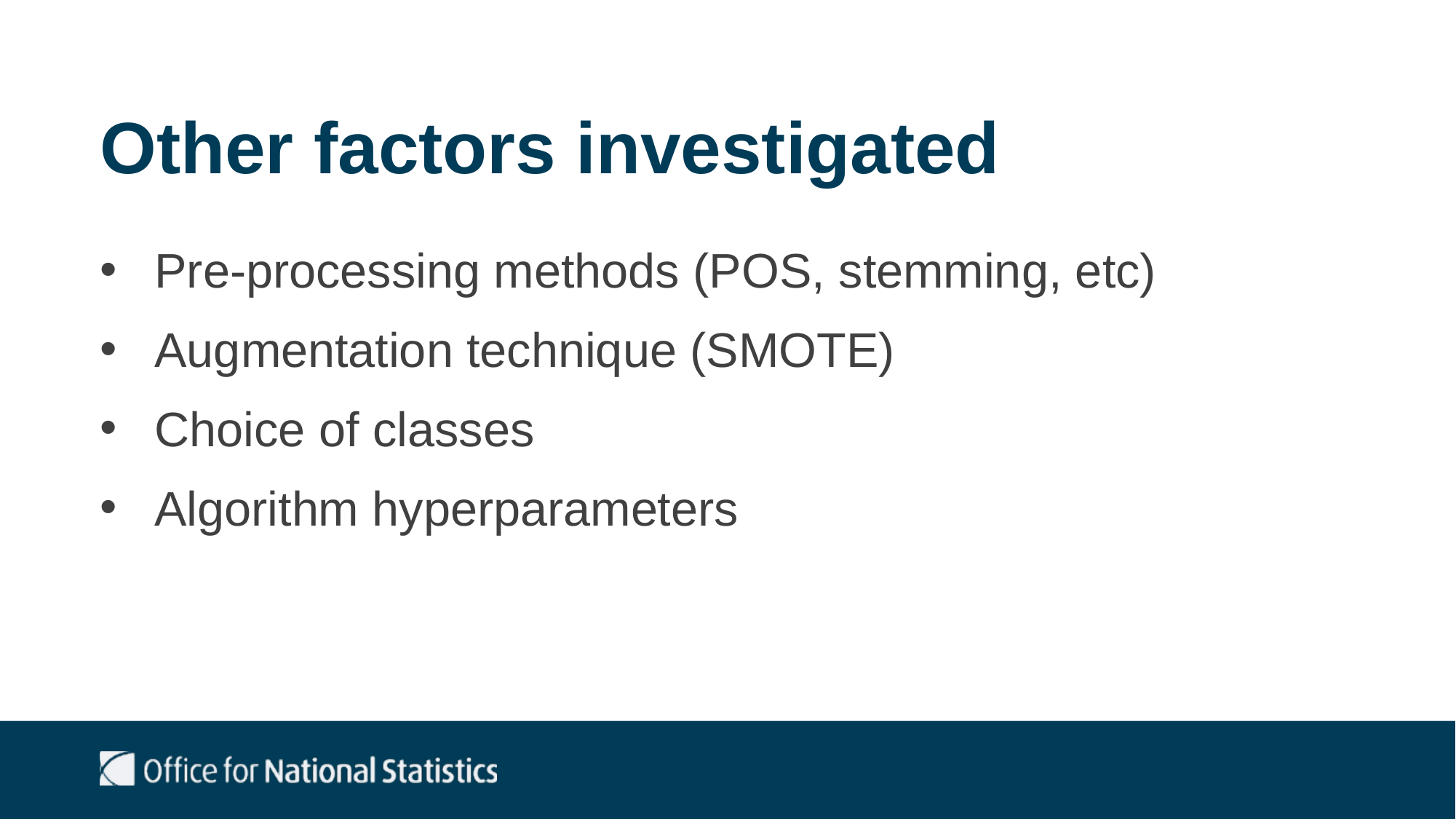

# Other factors investigated
Pre-processing methods (POS, stemming, etc)
Augmentation technique (SMOTE)
Choice of classes
Algorithm hyperparameters